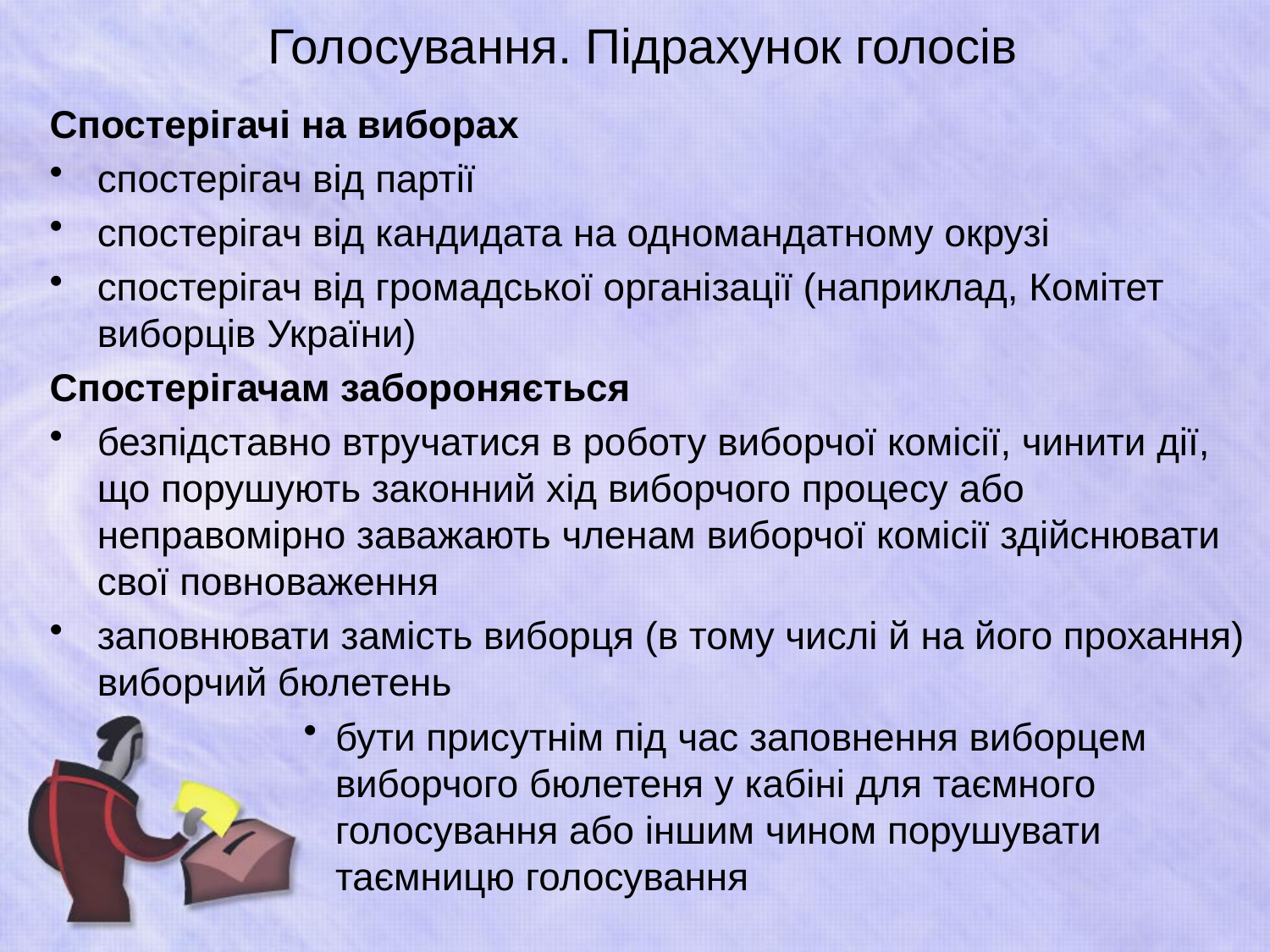

# Голосування. Підрахунок голосів
Спостерігачі на виборах
спостерігач від партії
спостерігач від кандидата на одномандатному окрузі
спостерігач від громадської організації (наприклад, Комітет виборців України)
Спостерігачам забороняється
безпідставно втручатися в роботу виборчої комісії, чинити дії, що порушують законний хід виборчого процесу або неправомірно заважають членам виборчої комісії здійснювати свої повноваження
заповнювати замість виборця (в тому числі й на його прохання) виборчий бюлетень
бути присутнім під час заповнення виборцем виборчого бюлетеня у кабіні для таємного голосування або іншим чином порушувати таємницю голосування